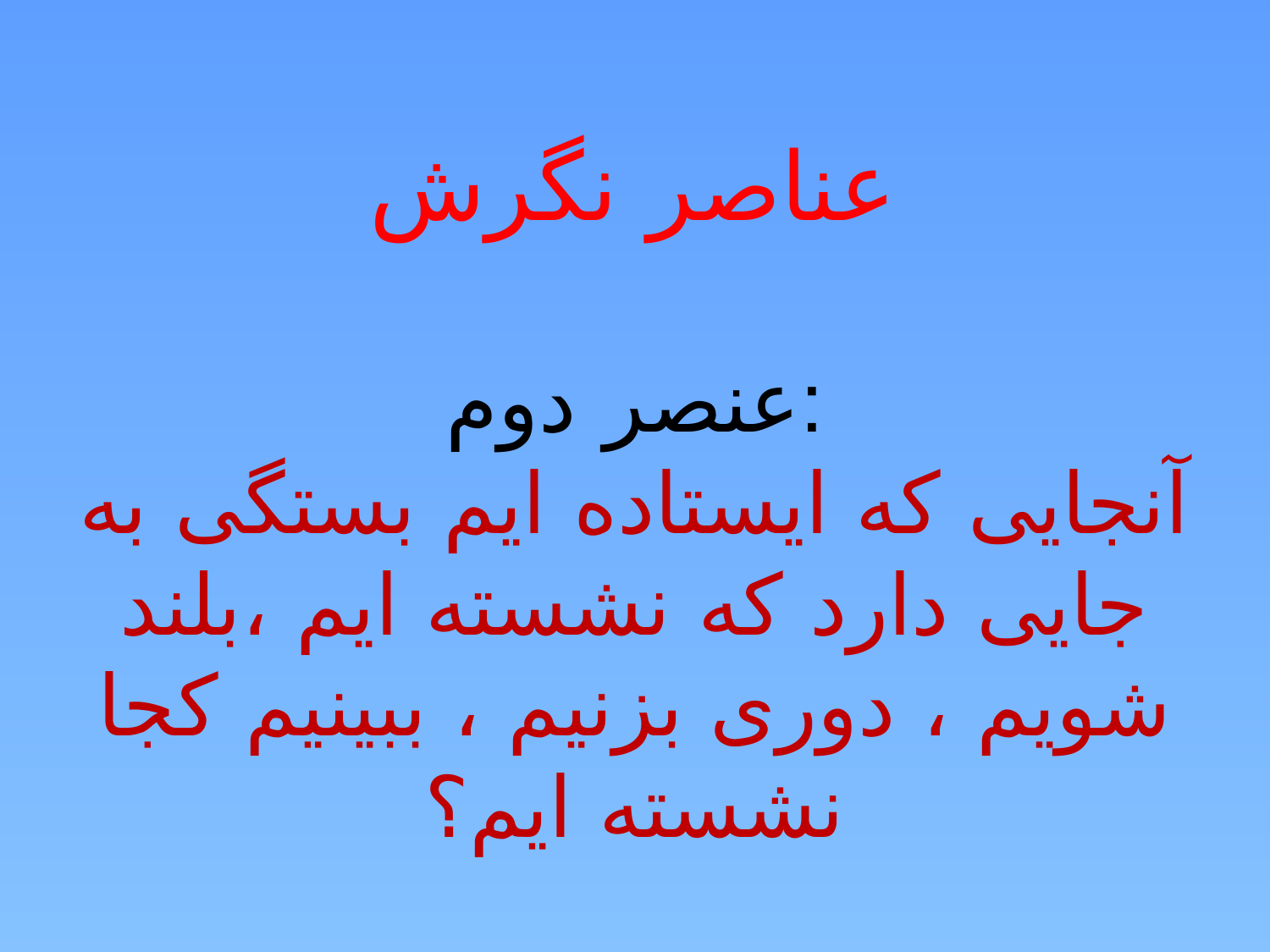

عناصر نگرش

عنصر دوم:
آنجایی که ایستاده ایم بستگی به جایی دارد که نشسته ایم ،بلند شویم ، دوری بزنیم ، ببینیم کجا نشسته ایم؟